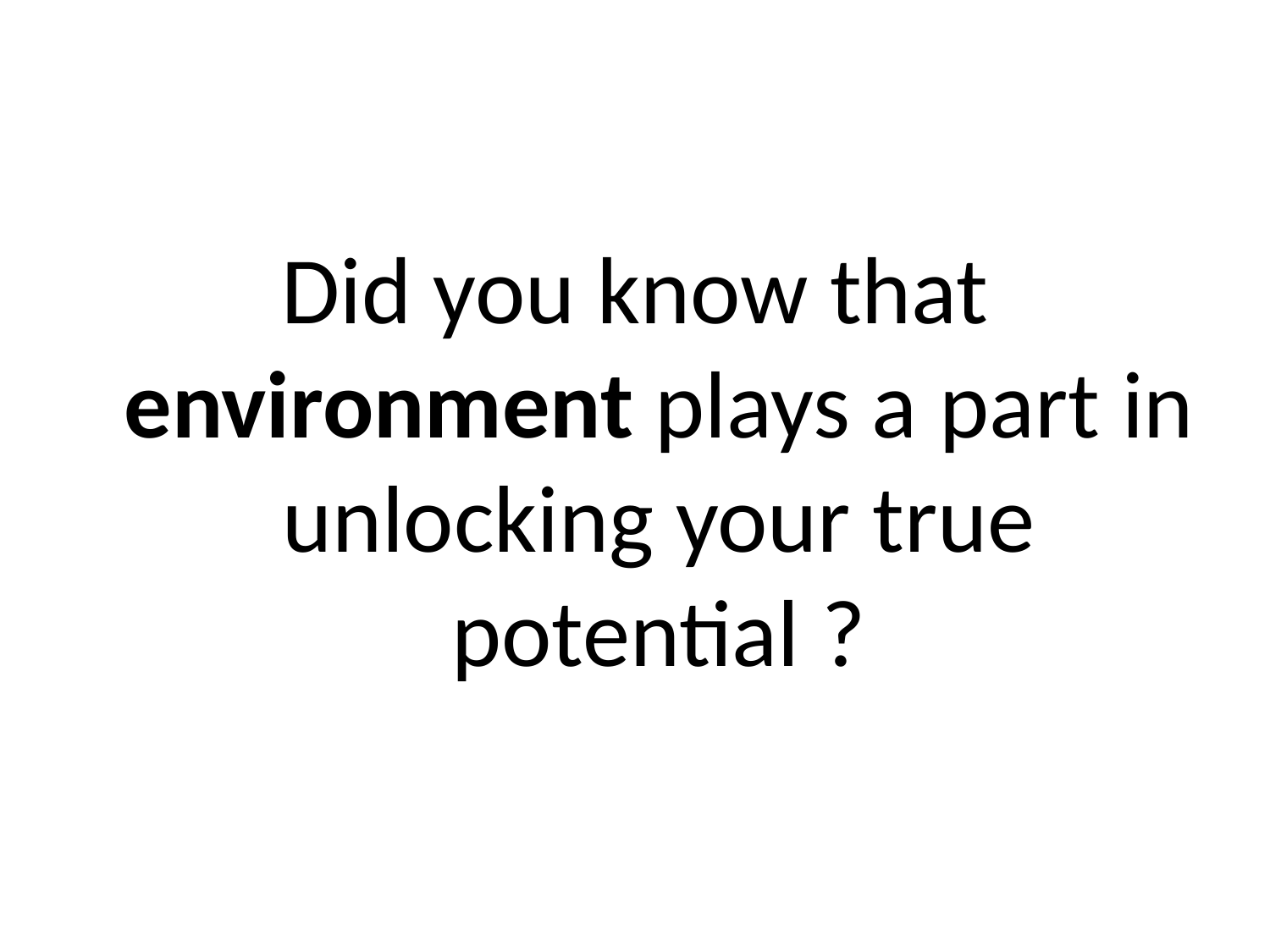

Did you know that environment plays a part in unlocking your true potential ?